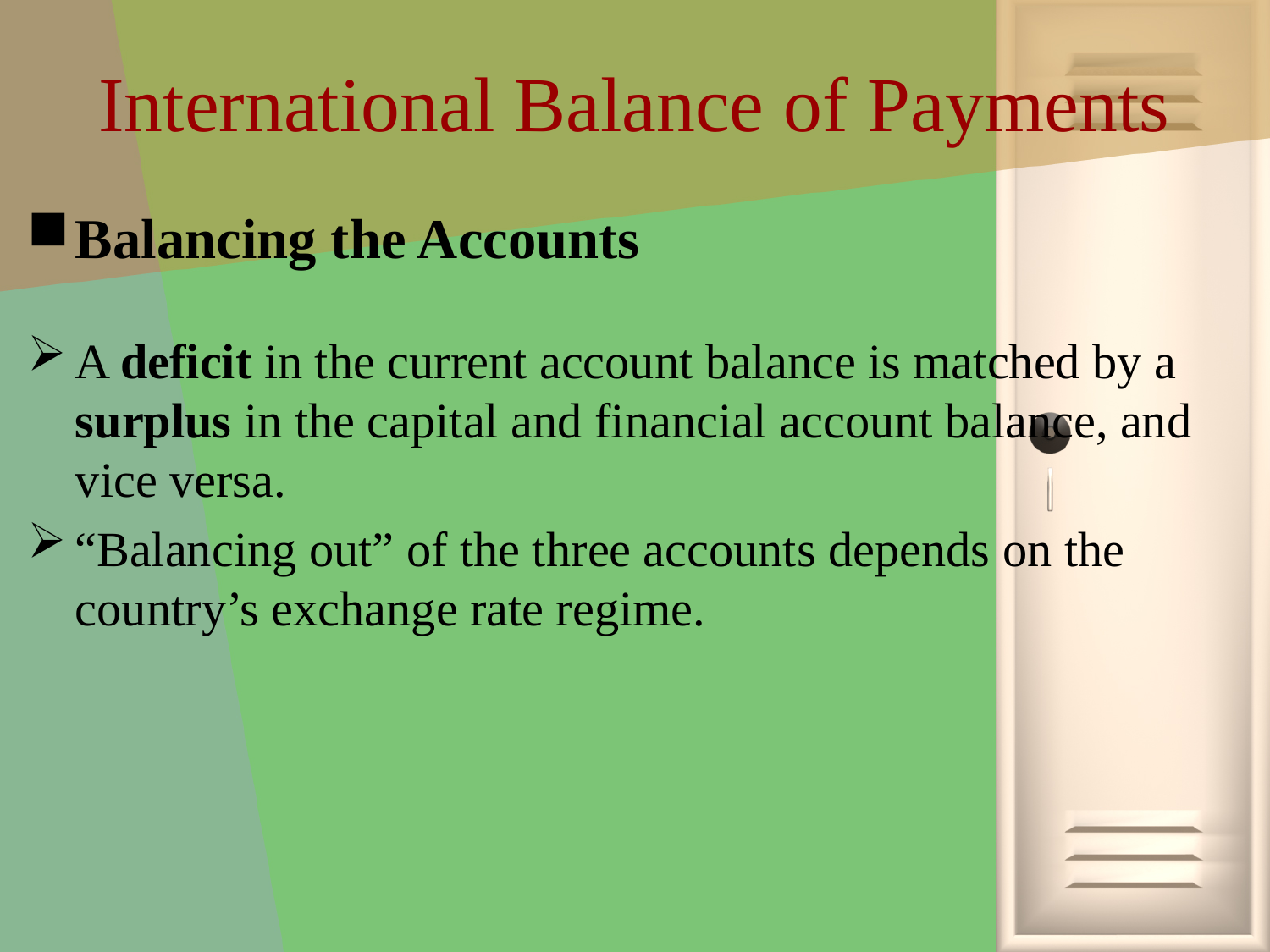

# International Balance of Payments
Balancing the Accounts

A deficit in the current account balance is matched by a surplus in the capital and financial account balance, and vice versa.
“Balancing out” of the three accounts depends on the country’s exchange rate regime.